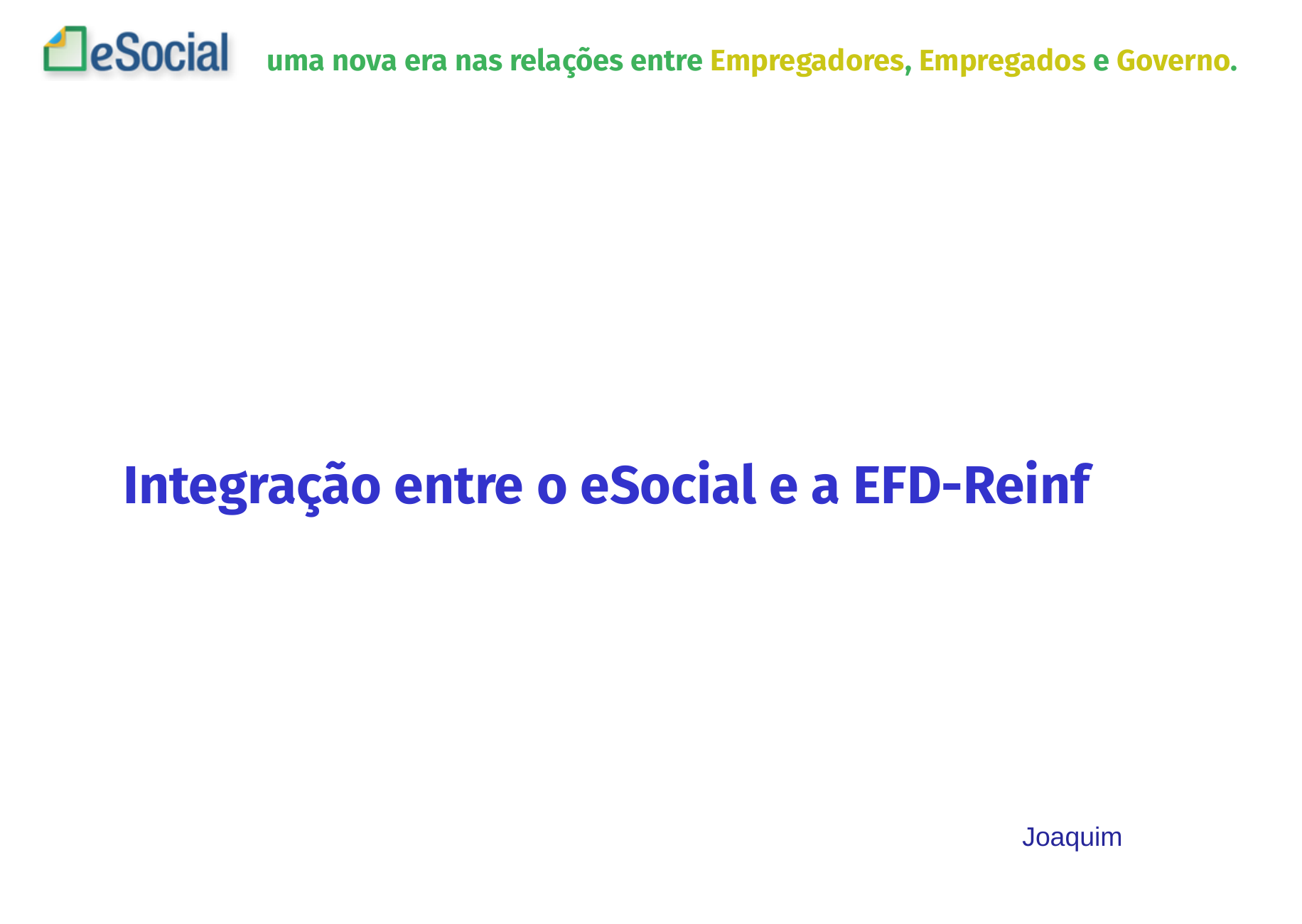

Integração entre o eSocial e a EFD-Reinf
Joaquim